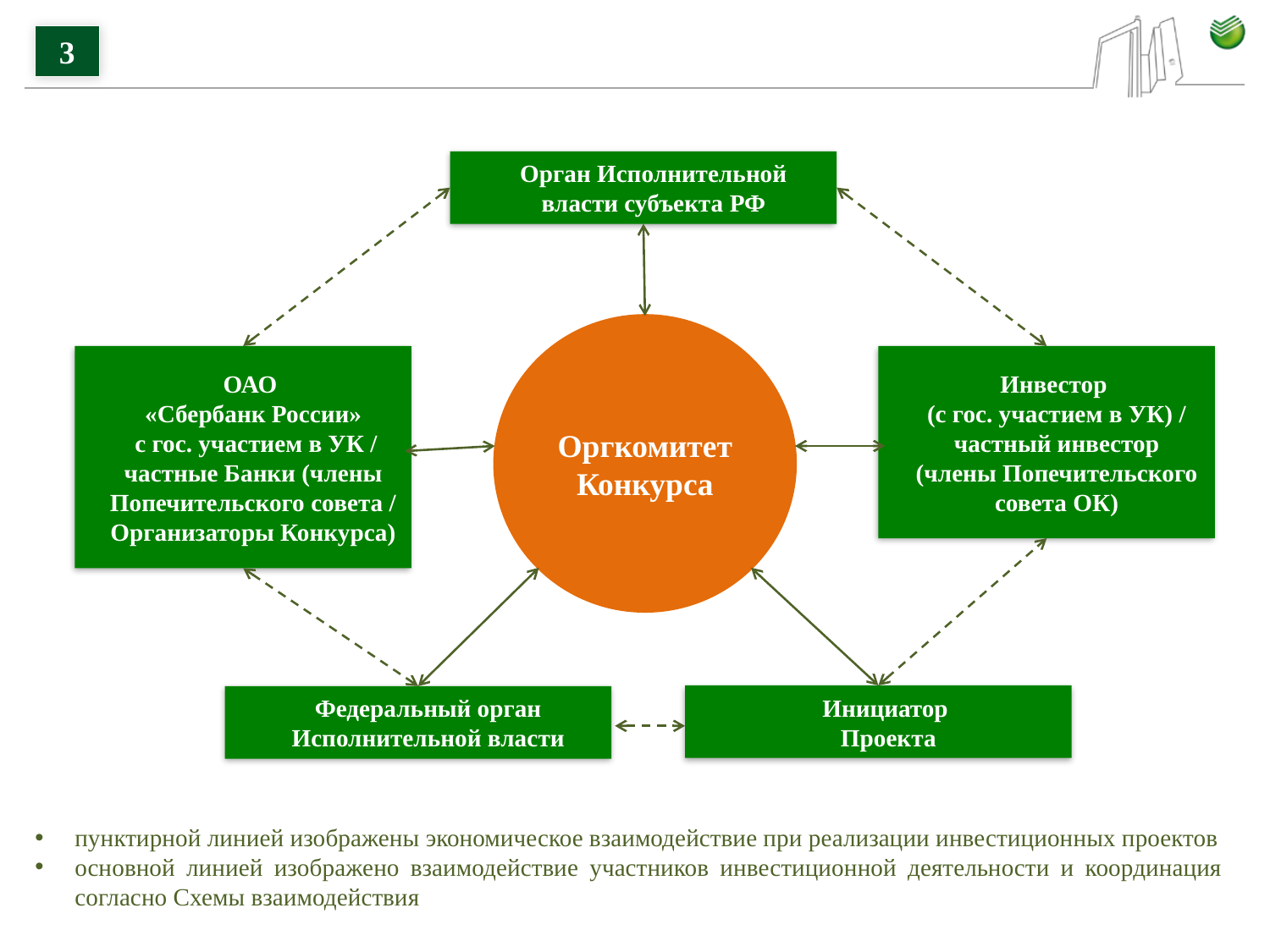

3
Орган Исполнительной власти субъекта РФ
Оргкомитет Конкурса
ОАО
«Сбербанк России»
 с гос. участием в УК / частные Банки (члены Попечительского совета / Организаторы Конкурса)
Инвестор
(с гос. участием в УК) / частный инвестор (члены Попечительского совета ОК)
Инициатор
Проекта
Федеральный орган Исполнительной власти
пунктирной линией изображены экономическое взаимодействие при реализации инвестиционных проектов
основной линией изображено взаимодействие участников инвестиционной деятельности и координация согласно Схемы взаимодействия